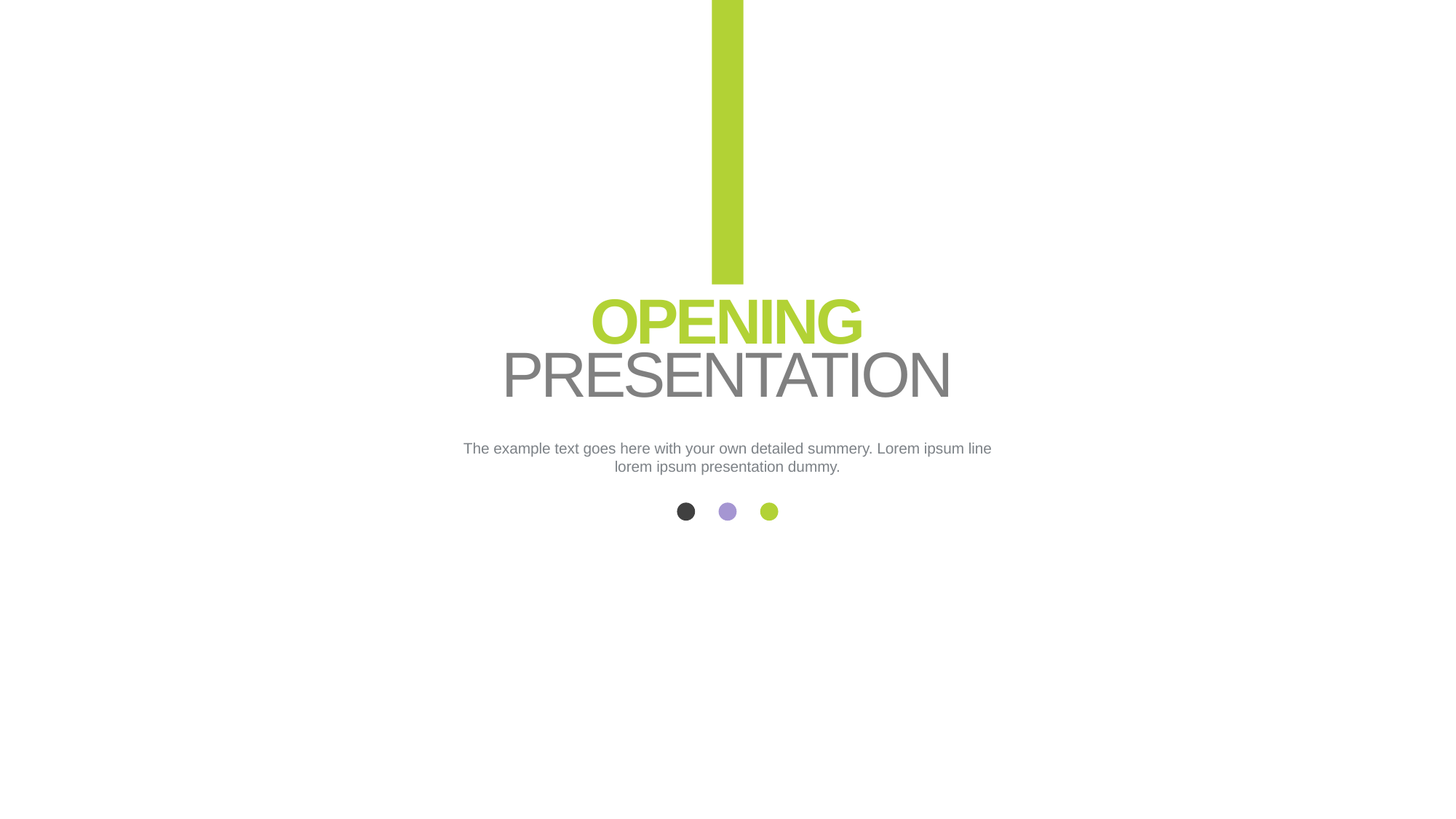

OPENING PRESENTATION
The example text goes here with your own detailed summery. Lorem ipsum line lorem ipsum presentation dummy.